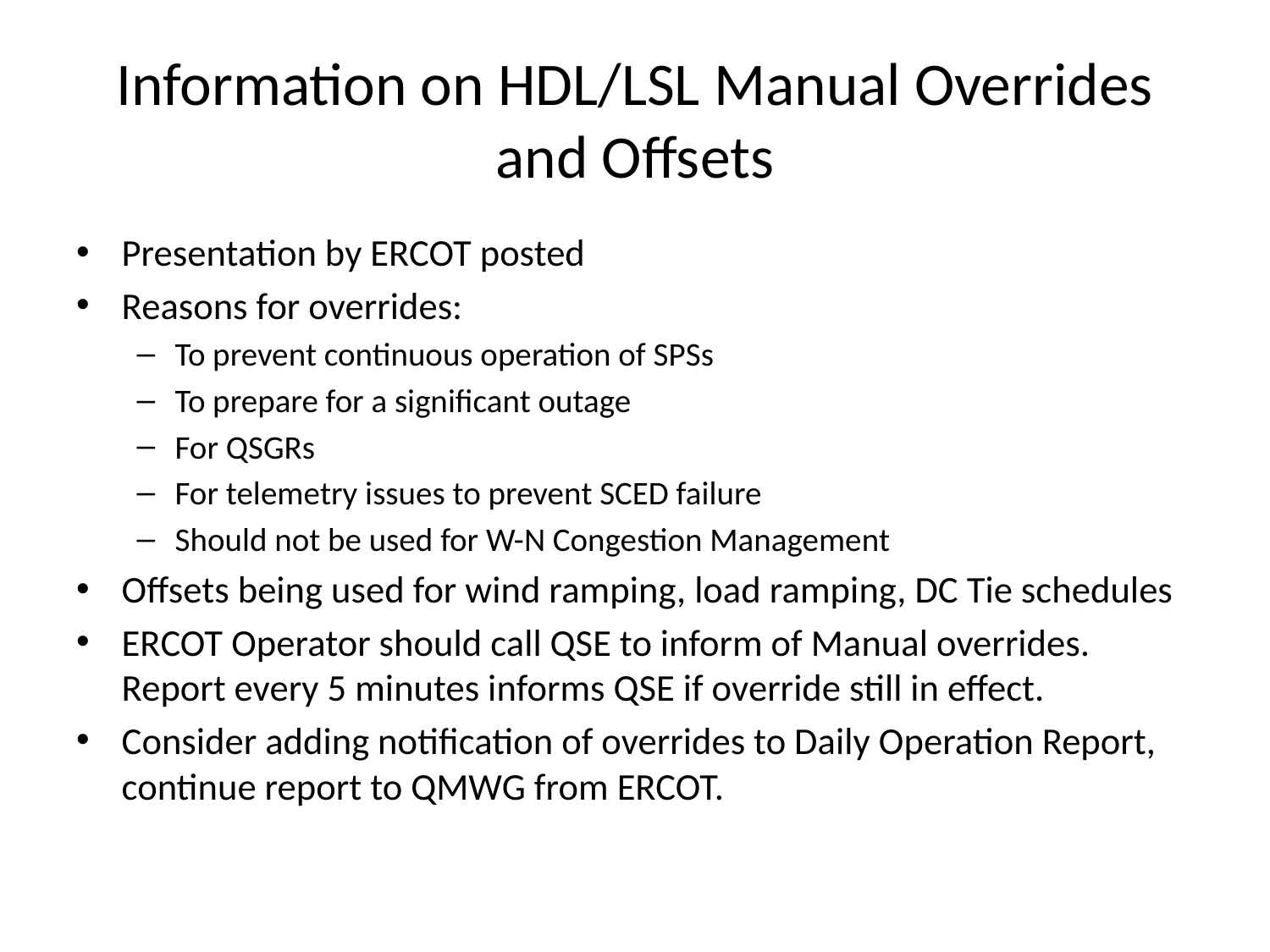

# Information on HDL/LSL Manual Overrides and Offsets
Presentation by ERCOT posted
Reasons for overrides:
To prevent continuous operation of SPSs
To prepare for a significant outage
For QSGRs
For telemetry issues to prevent SCED failure
Should not be used for W-N Congestion Management
Offsets being used for wind ramping, load ramping, DC Tie schedules
ERCOT Operator should call QSE to inform of Manual overrides.  Report every 5 minutes informs QSE if override still in effect.
Consider adding notification of overrides to Daily Operation Report, continue report to QMWG from ERCOT.